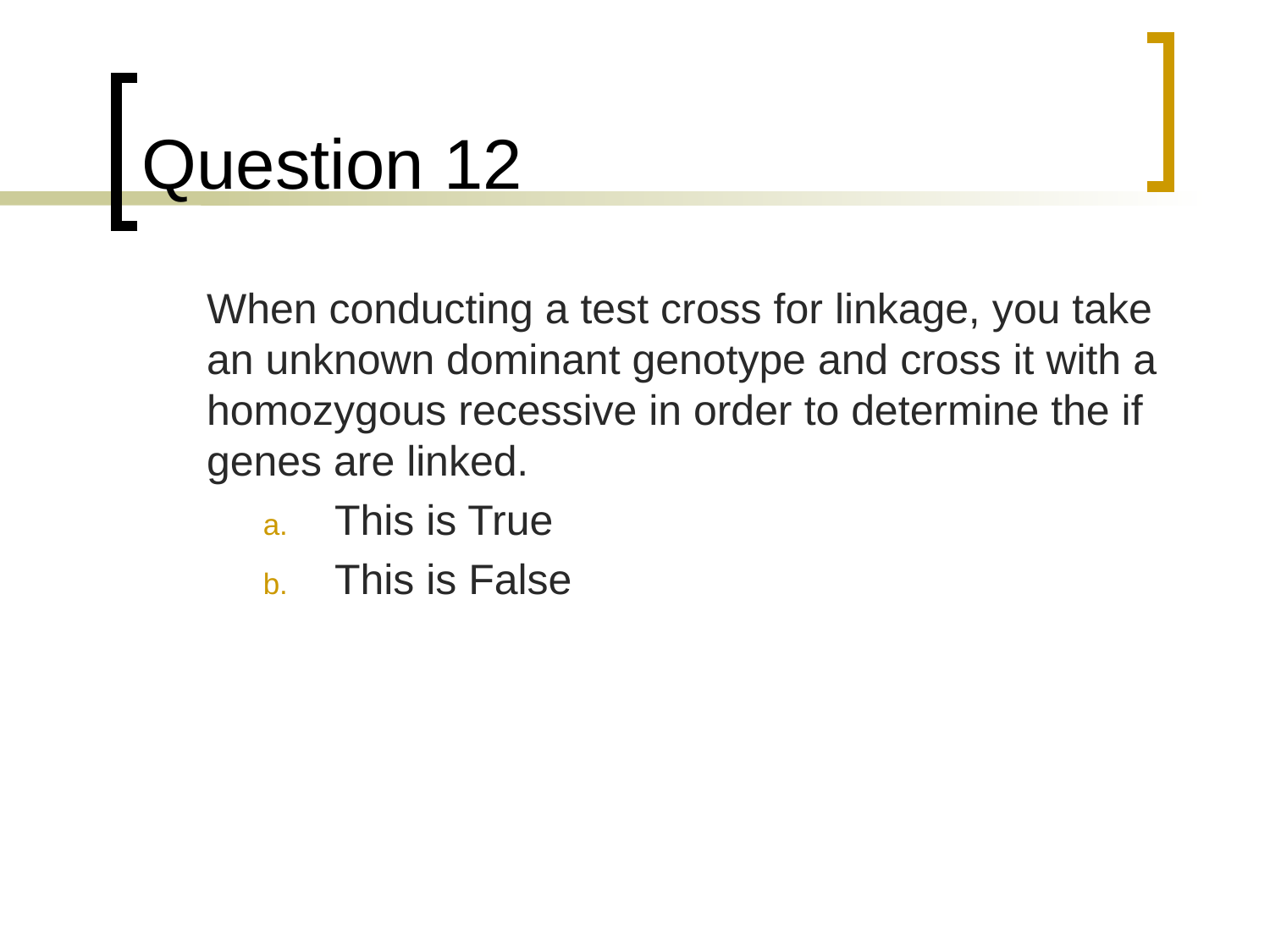

# Question 12
	When conducting a test cross for linkage, you take an unknown dominant genotype and cross it with a homozygous recessive in order to determine the if genes are linked.
This is True
This is False